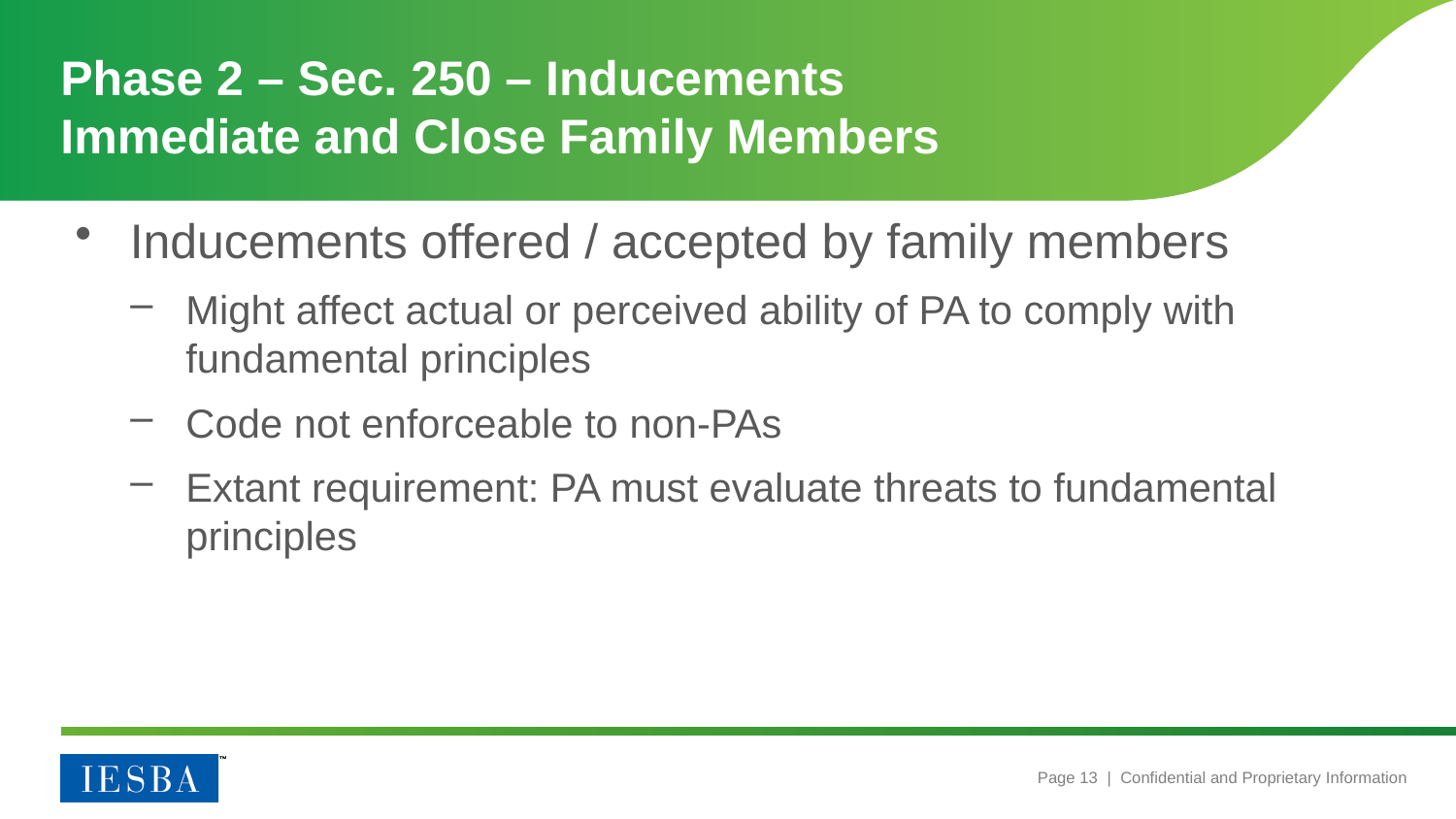

# Phase 2 – Sec. 250 – Inducements Immediate and Close Family Members
Inducements offered / accepted by family members
Might affect actual or perceived ability of PA to comply with fundamental principles
Code not enforceable to non-PAs
Extant requirement: PA must evaluate threats to fundamental principles